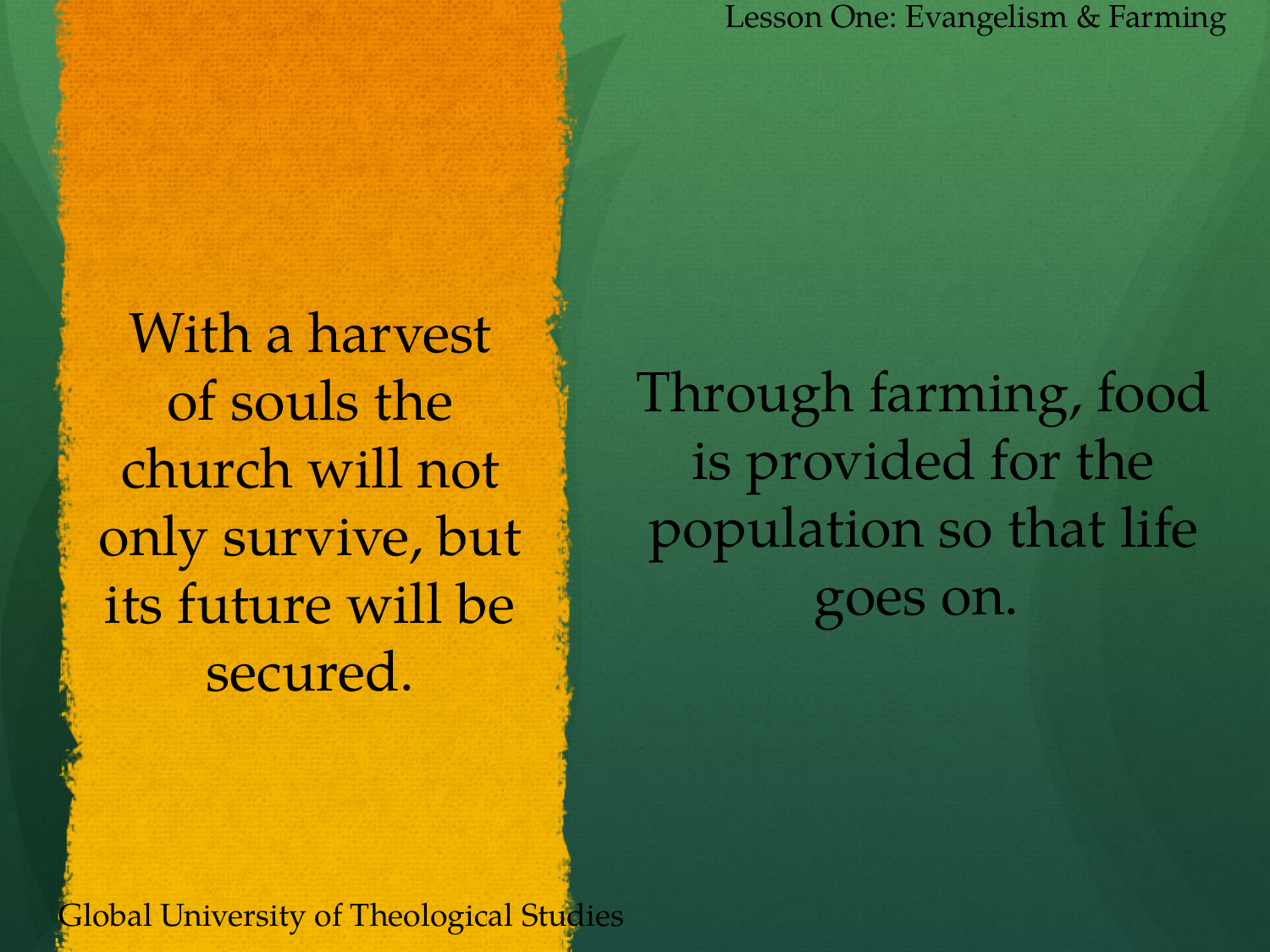

Lesson One: Evangelism & Farming

With a harvest of souls the church will not only survive, but its future will be secured.
Through farming, food is provided for the population so that life goes on.
Global University of Theological Studies